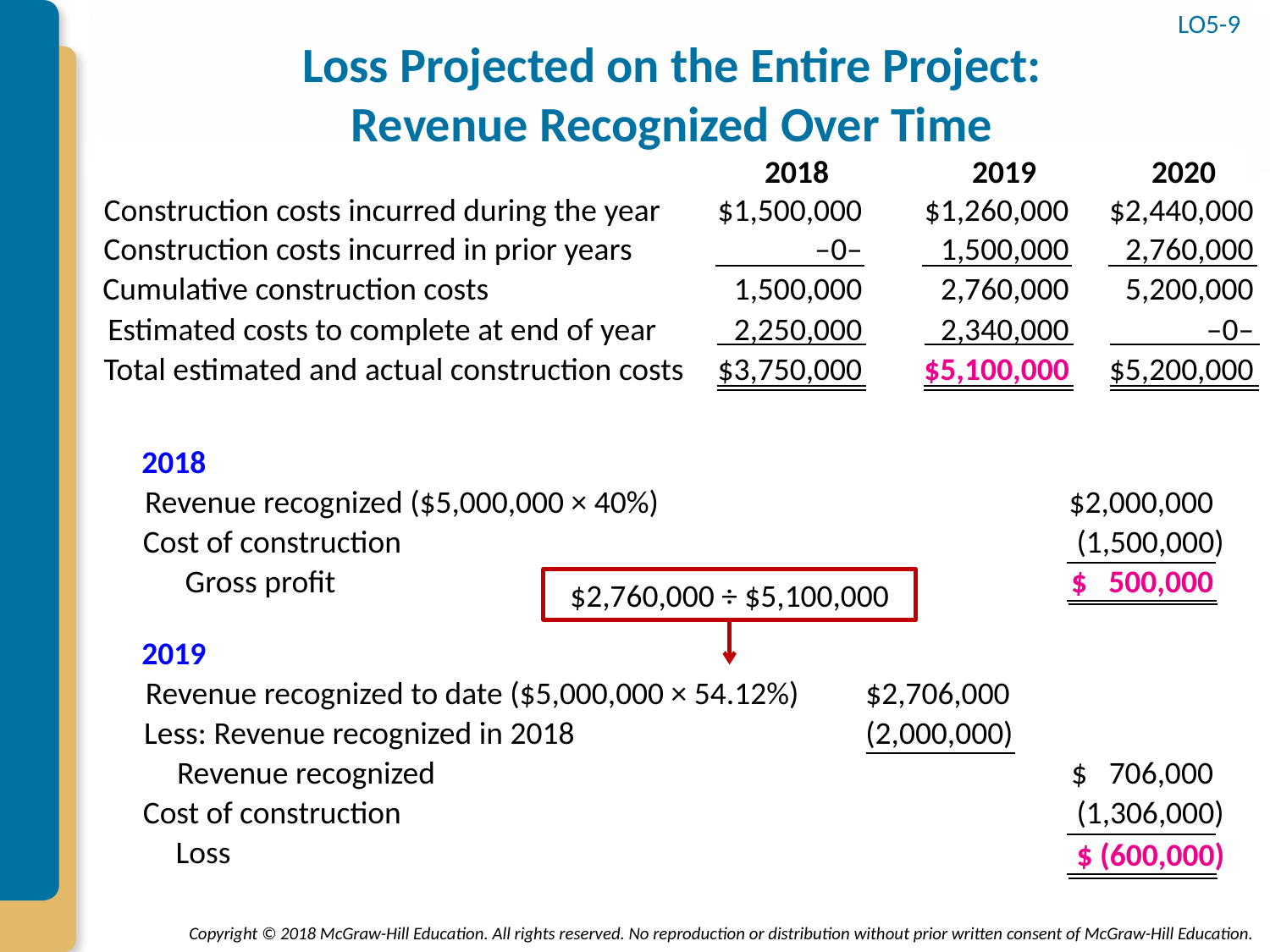

LO5-9
# Loss Projected on the Entire Project: Revenue Recognized Over Time
2018
2019
2020
Construction costs incurred during the year
$1,500,000
$1,260,000
$2,440,000
Construction costs incurred in prior years
–0–
1,500,000
2,760,000
Cumulative construction costs
1,500,000
2,760,000
5,200,000
Estimated costs to complete at end of year
2,250,000
2,340,000
–0–
Total estimated and actual construction costs
$3,750,000
$5,100,000
$5,200,000
2018
Revenue recognized ($5,000,000 × 40%)
$2,000,000
Cost of construction
(1,500,000)
Gross profit
$   500,000
$2,760,000 ÷ $5,100,000
2019
Revenue recognized to date ($5,000,000 × 54.12%)
$2,706,000
Less: Revenue recognized in 2018
(2,000,000)
Revenue recognized
$   706,000
Cost of construction
(1,306,000)
Loss
$ (600,000)